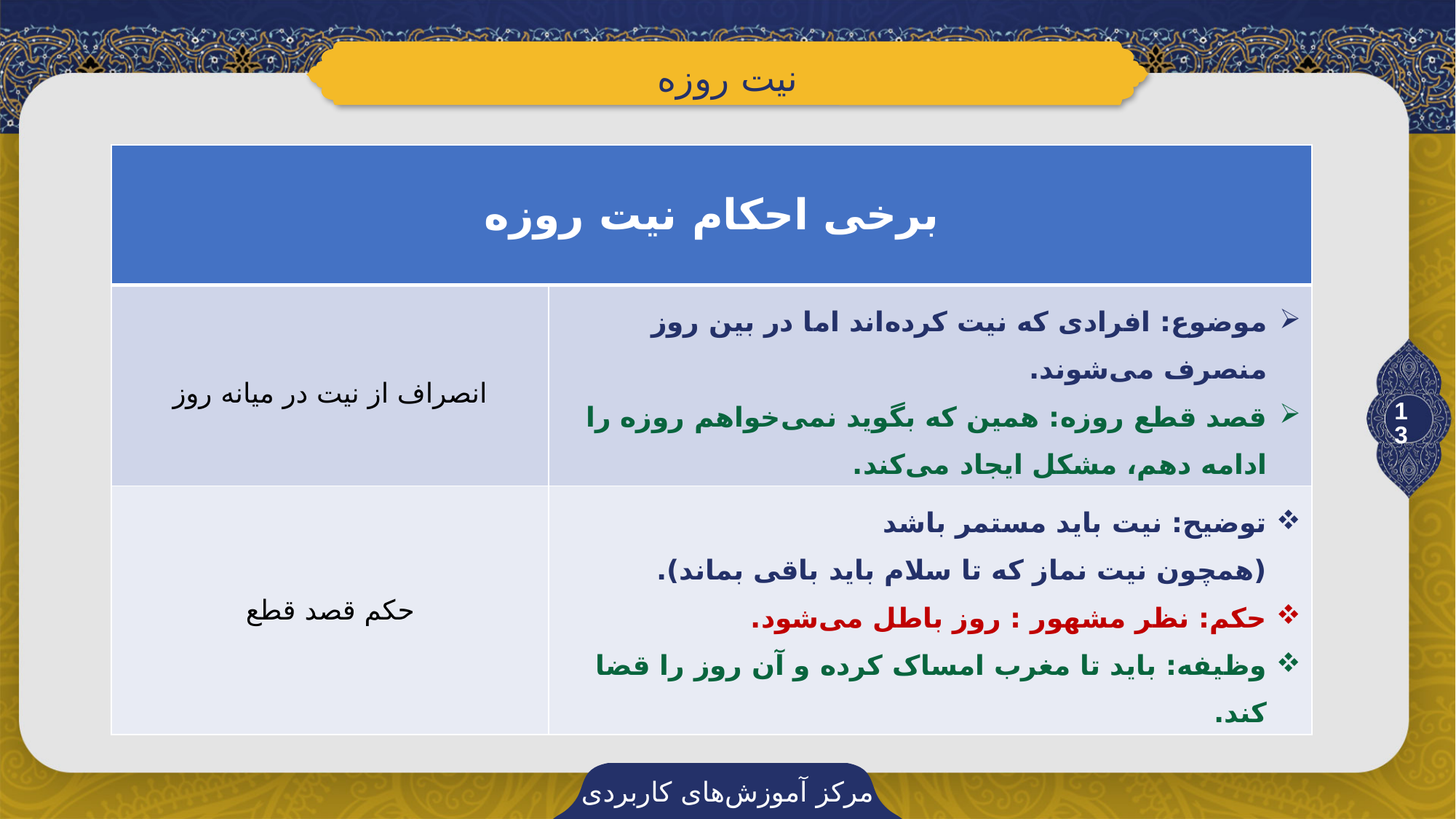

نیت روزه
| برخی احکام نیت روزه |  |
| --- | --- |
| انصراف از نیت در میانه روز | موضوع: افرادی که نیت کرده‌اند اما در بین روز منصرف می‌شوند. قصد قطع روزه: همین که بگوید نمی‌خواهم روزه را ادامه دهم، مشکل ایجاد می‌کند. |
| حکم قصد قطع | توضیح: نیت باید مستمر باشد (همچون نیت نماز که تا سلام باید باقی بماند). حکم: نظر مشهور : روز باطل می‌شود. وظیفه: باید تا مغرب امساک کرده و آن روز را قضا کند. |
13
مرکز آموزش‌های کاربردی